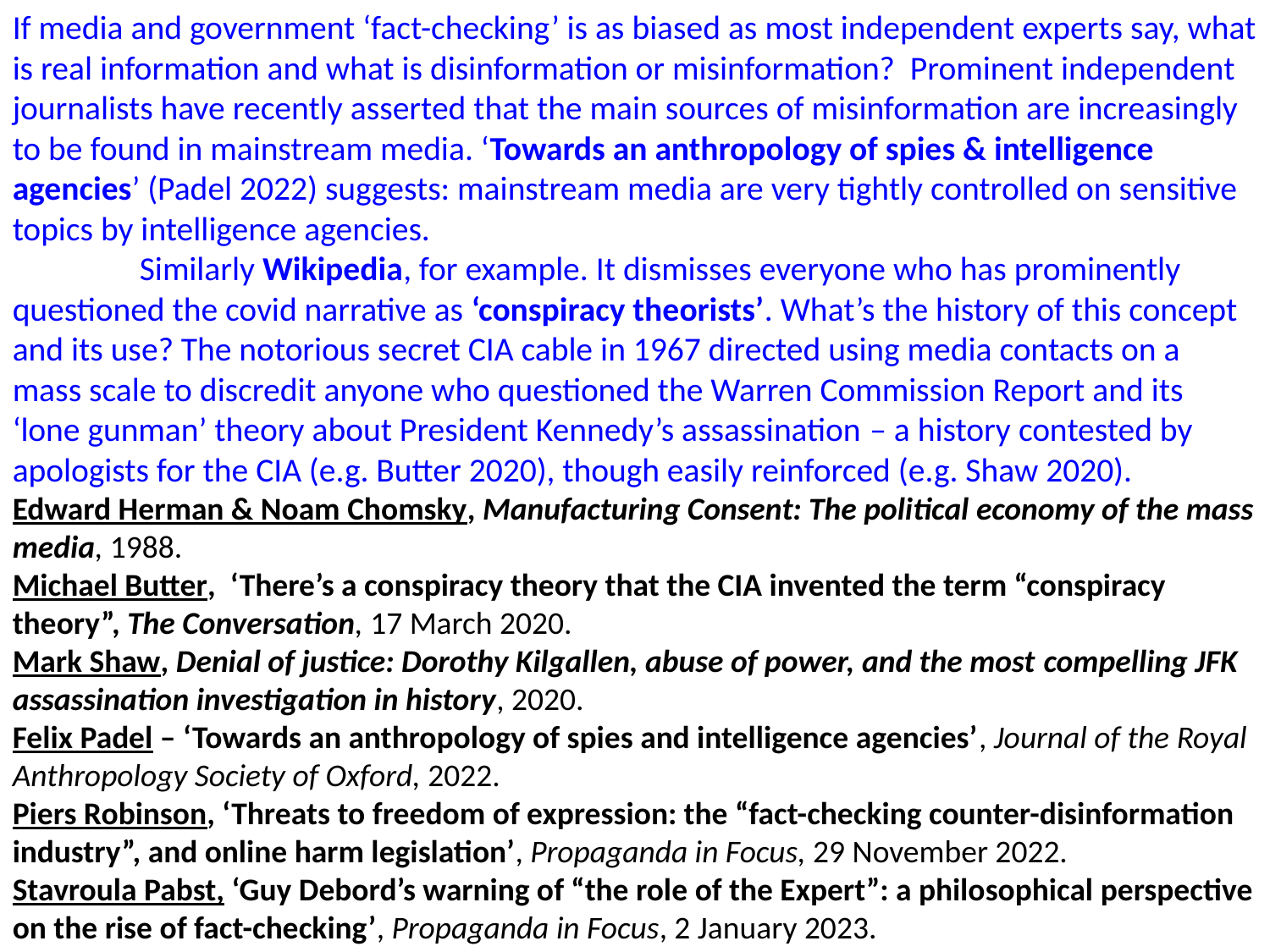

If media and government ‘fact-checking’ is as biased as most independent experts say, what is real information and what is disinformation or misinformation?  Prominent independent journalists have recently asserted that the main sources of misinformation are increasingly to be found in mainstream media. ‘Towards an anthropology of spies & intelligence agencies’ (Padel 2022) suggests: mainstream media are very tightly controlled on sensitive topics by intelligence agencies.
	Similarly Wikipedia, for example. It dismisses everyone who has prominently questioned the covid narrative as ‘conspiracy theorists’. What’s the history of this concept and its use? The notorious secret CIA cable in 1967 directed using media contacts on a mass scale to discredit anyone who questioned the Warren Commission Report and its ‘lone gunman’ theory about President Kennedy’s assassination – a history contested by apologists for the CIA (e.g. Butter 2020), though easily reinforced (e.g. Shaw 2020).
Edward Herman & Noam Chomsky, Manufacturing Consent: The political economy of the mass media, 1988.
Michael Butter,  ‘There’s a conspiracy theory that the CIA invented the term “conspiracy theory”, The Conversation, 17 March 2020.
Mark Shaw, Denial of justice: Dorothy Kilgallen, abuse of power, and the most compelling JFK assassination investigation in history, 2020.
Felix Padel – ‘Towards an anthropology of spies and intelligence agencies’, Journal of the Royal Anthropology Society of Oxford, 2022.
Piers Robinson, ‘Threats to freedom of expression: the “fact-checking counter-disinformation industry”, and online harm legislation’, Propaganda in Focus, 29 November 2022.
Stavroula Pabst, ‘Guy Debord’s warning of “the role of the Expert”: a philosophical perspective on the rise of fact-checking’, Propaganda in Focus, 2 January 2023.